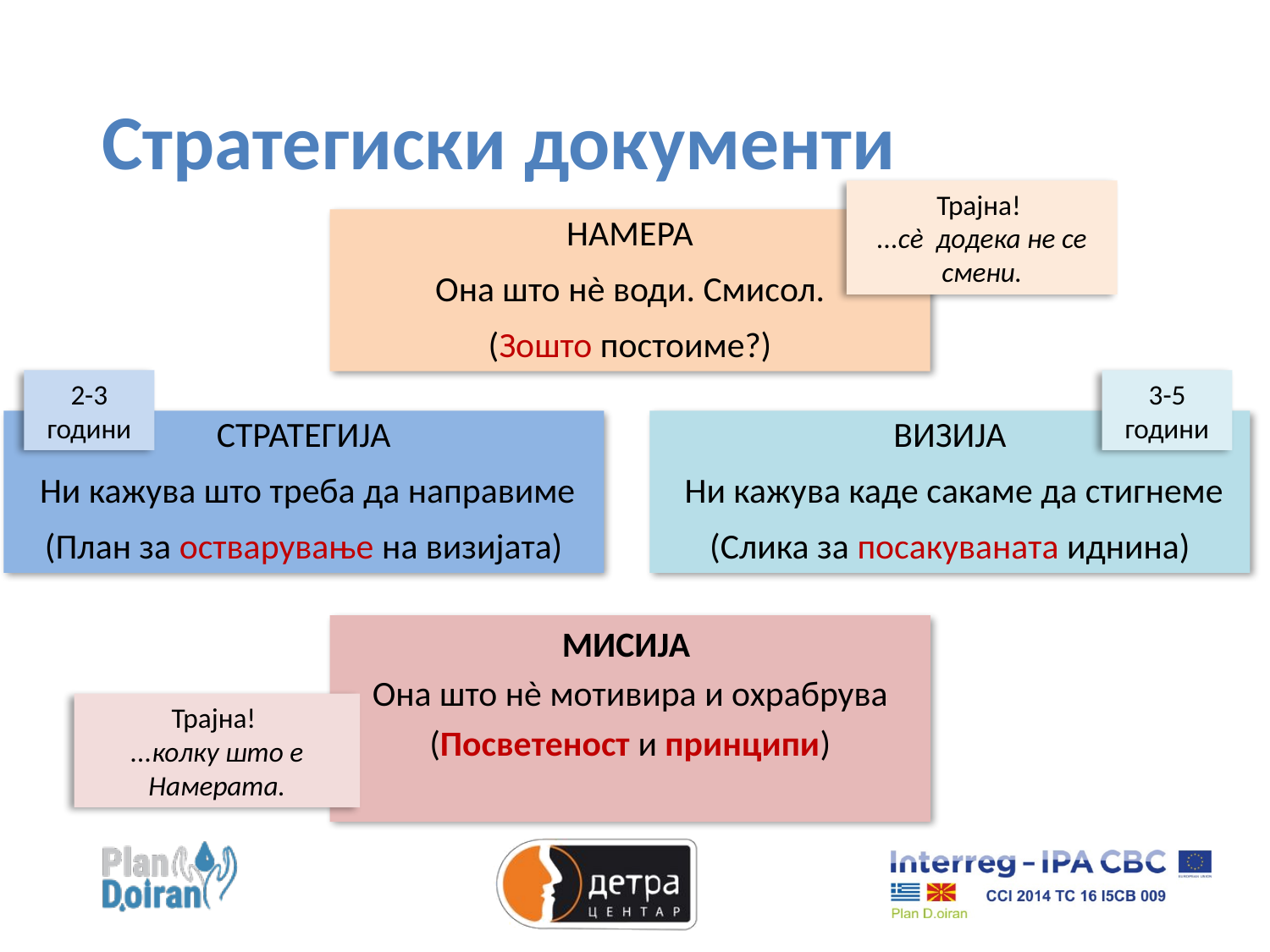

Стратегиски документи
Трајна!
...сè  додека не се смени.
НАМЕРА
Она што нè води. Смисол.
(Зошто постоиме?)
3-5 години
2-3 години
СТРАТЕГИЈА
 Ни кажува што треба да направиме
(План за остварување на визијата)
ВИЗИЈА
 Ни кажува каде сакаме да стигнеме
(Слика за посакуваната иднина)
МИСИЈА
Она што нè мотивира и охрабрува
(Посветеност и принципи)
Трајна!
...колку што е Намерата.